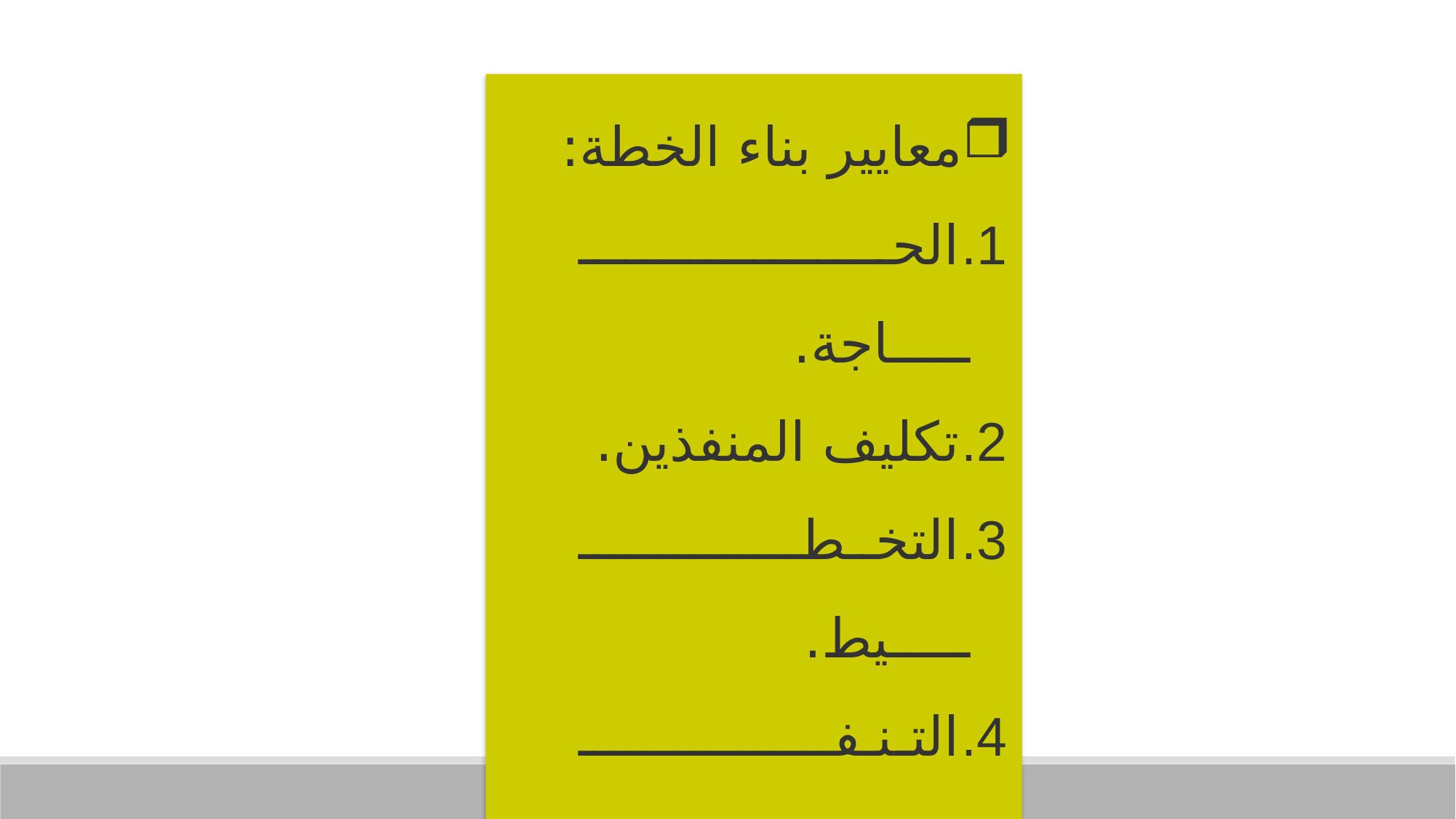

معايير بناء الخطة:
الحــــــــــــــــــــــــاجة.
تكليف المنفذين.
التخـطـــــــــــــــــــيط.
التـنـفــــــــــــــــــــــيذ.
التـقـــــــــــــــــــــويم .